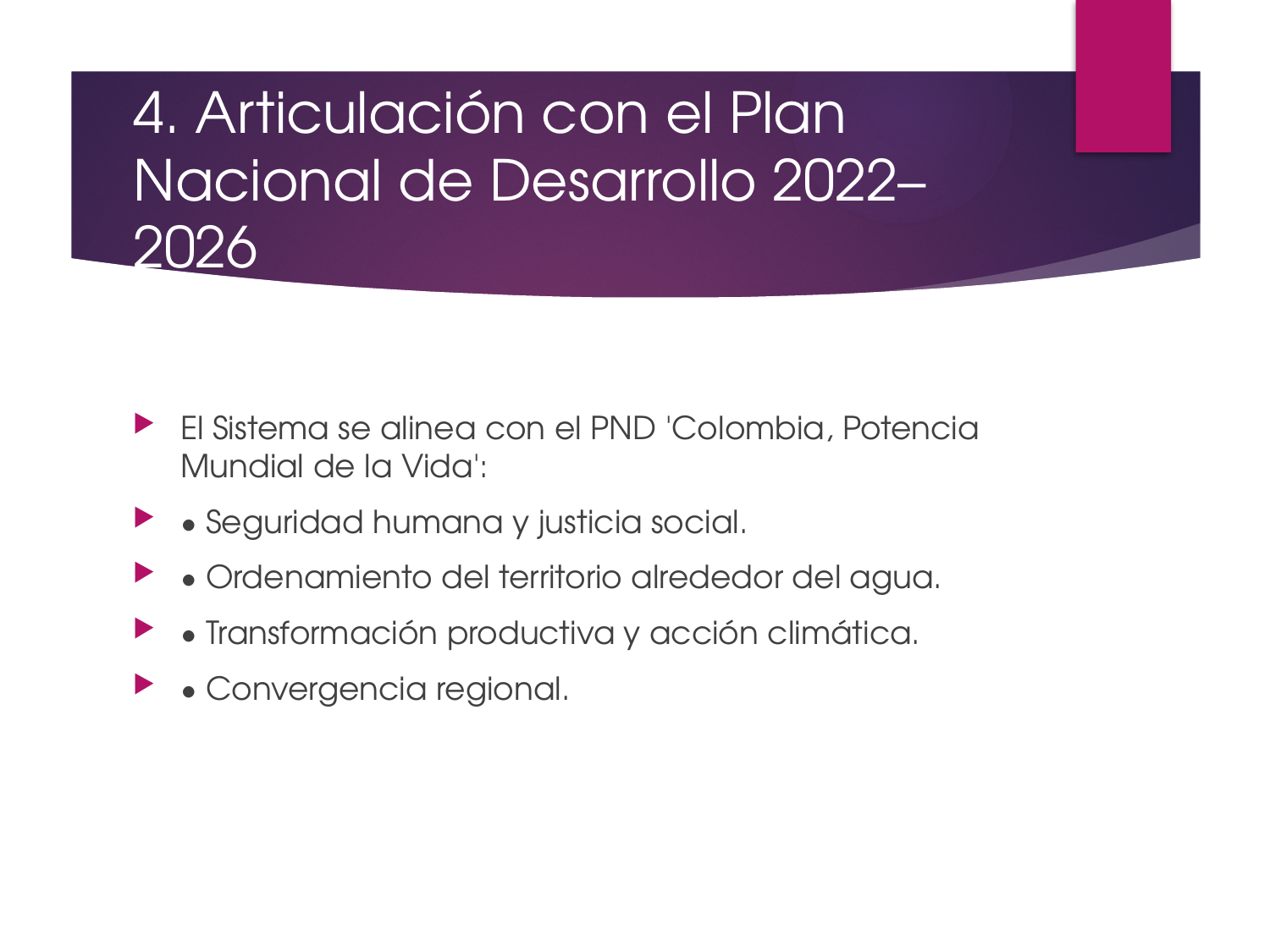

# 4. Articulación con el Plan Nacional de Desarrollo 2022–2026

El Sistema se alinea con el PND 'Colombia, Potencia Mundial de la Vida':
• Seguridad humana y justicia social.
• Ordenamiento del territorio alrededor del agua.
• Transformación productiva y acción climática.
• Convergencia regional.